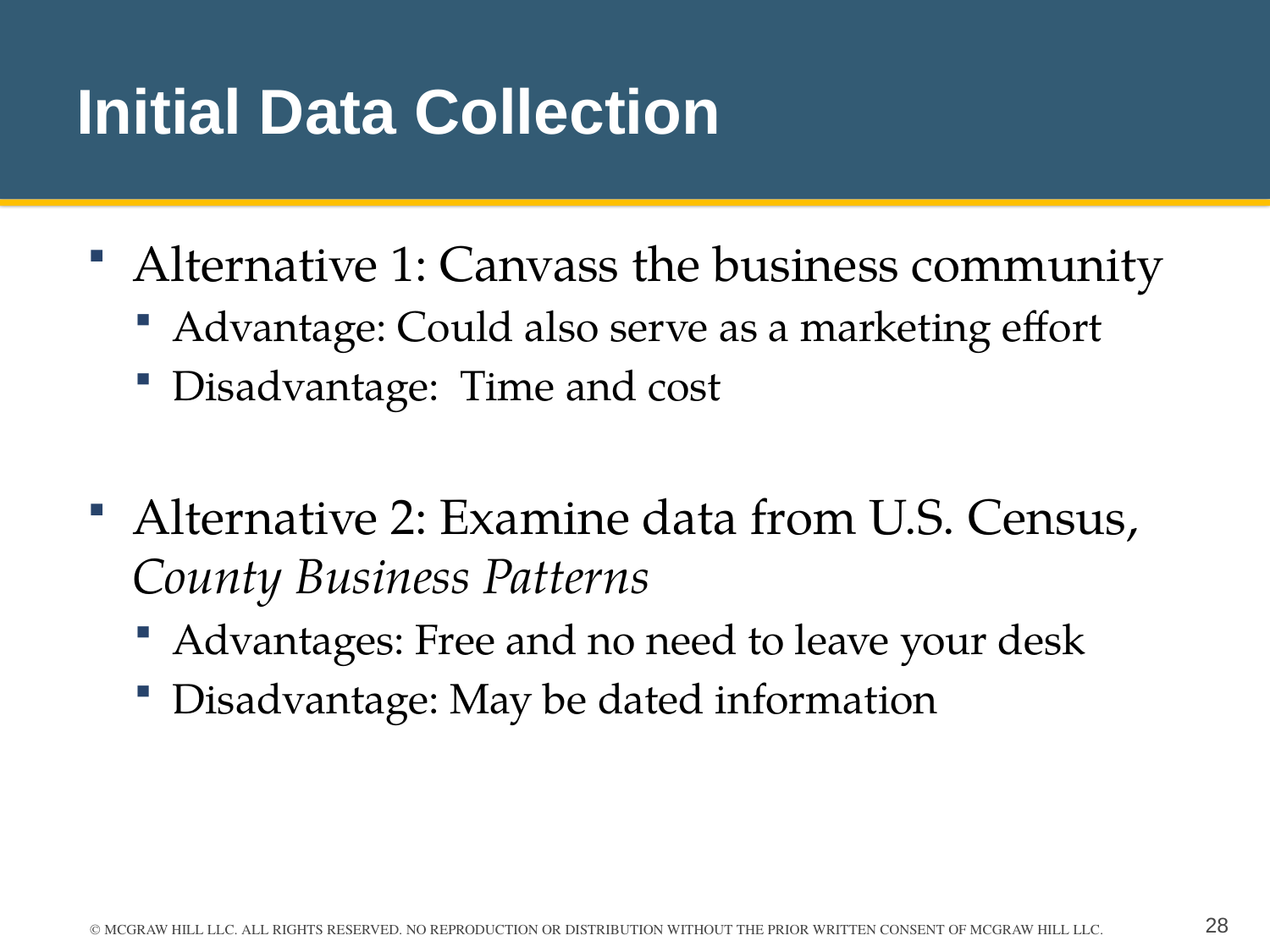

# Initial Data Collection
Alternative 1: Canvass the business community
Advantage: Could also serve as a marketing effort
Disadvantage:  Time and cost

Alternative 2: Examine data from U.S. Census, County Business Patterns
Advantages: Free and no need to leave your desk
Disadvantage: May be dated information
© MCGRAW HILL LLC. ALL RIGHTS RESERVED. NO REPRODUCTION OR DISTRIBUTION WITHOUT THE PRIOR WRITTEN CONSENT OF MCGRAW HILL LLC.
28